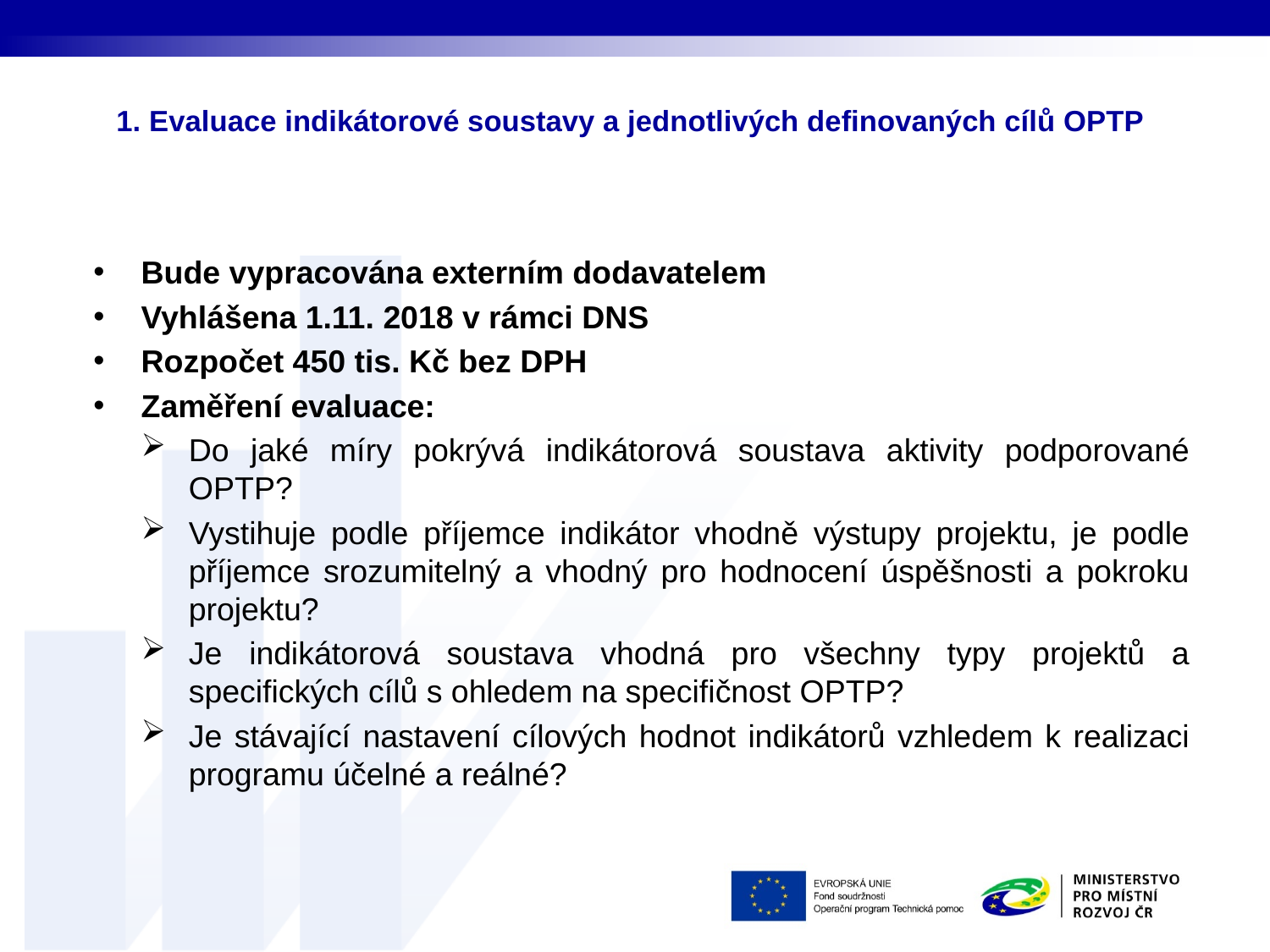

# 1. Evaluace indikátorové soustavy a jednotlivých definovaných cílů OPTP
Bude vypracována externím dodavatelem
Vyhlášena 1.11. 2018 v rámci DNS
Rozpočet 450 tis. Kč bez DPH
Zaměření evaluace:
Do jaké míry pokrývá indikátorová soustava aktivity podporované OPTP?
Vystihuje podle příjemce indikátor vhodně výstupy projektu, je podle příjemce srozumitelný a vhodný pro hodnocení úspěšnosti a pokroku projektu?
Je indikátorová soustava vhodná pro všechny typy projektů a specifických cílů s ohledem na specifičnost OPTP?
Je stávající nastavení cílových hodnot indikátorů vzhledem k realizaci programu účelné a reálné?